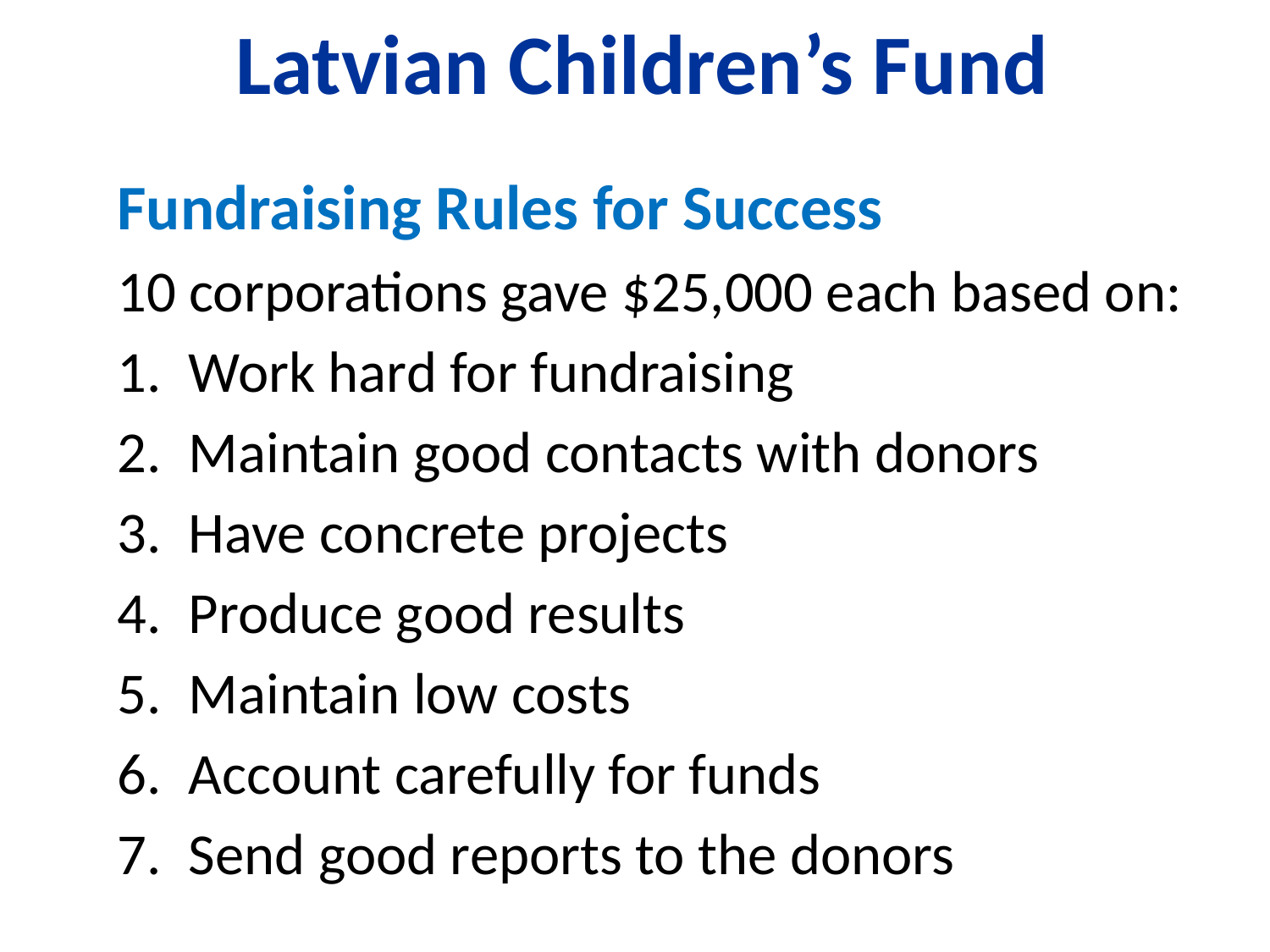

# Latvian Children’s Fund
Fundraising Rules for Success
10 corporations gave $25,000 each based on:
Work hard for fundraising
Maintain good contacts with donors
Have concrete projects
Produce good results
Maintain low costs
Account carefully for funds
Send good reports to the donors